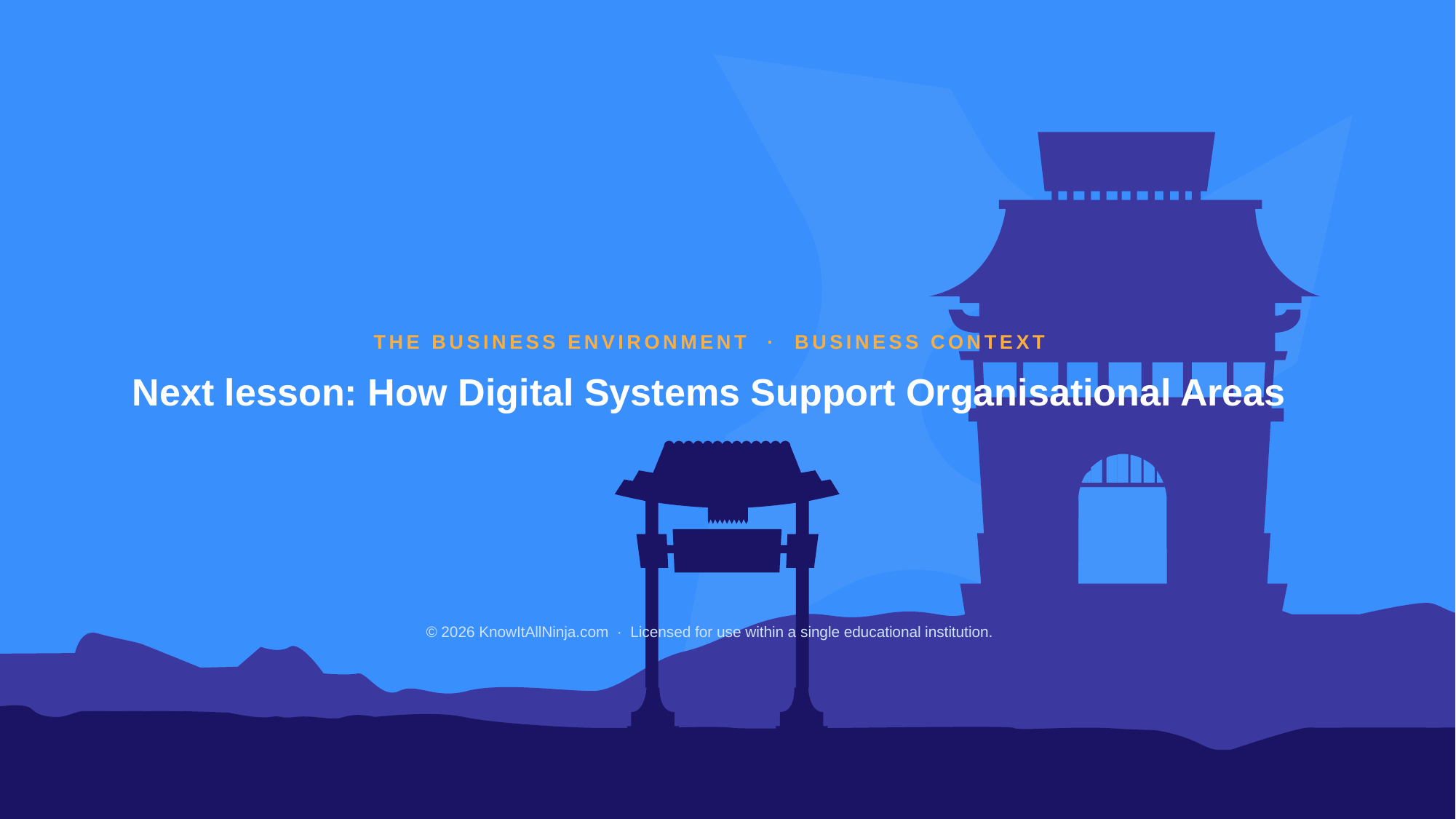

THE BUSINESS ENVIRONMENT  ·  BUSINESS CONTEXT
Next lesson: How Digital Systems Support Organisational Areas
© 2026 KnowItAllNinja.com  ·  Licensed for use within a single educational institution.